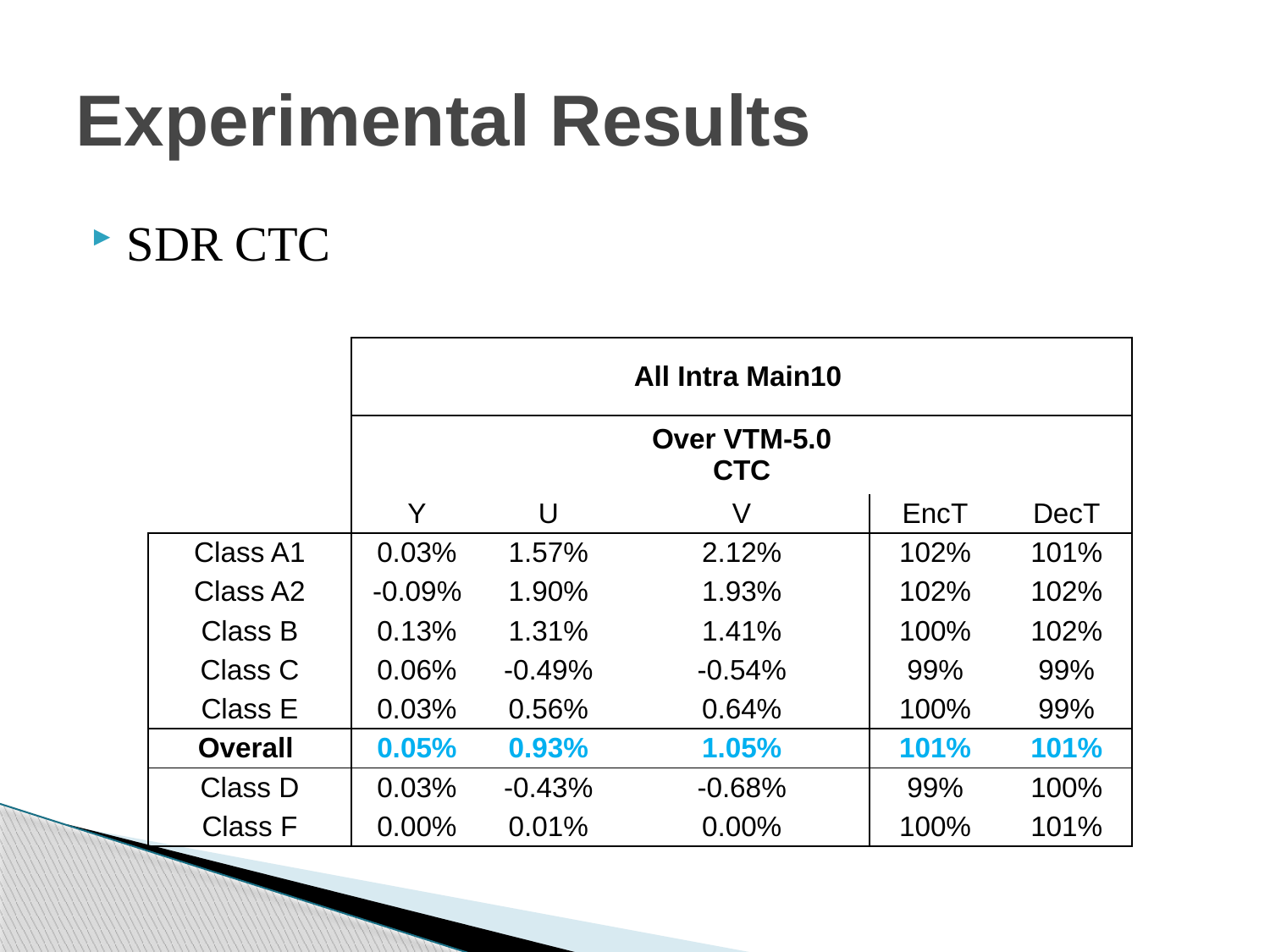

# Experimental Results
SDR CTC

|  |  |  | All Intra Main10 |  |  |
| --- | --- | --- | --- | --- | --- |
|  |  |  | Over VTM-5.0 CTC |  |  |
|  | Y | U | V | EncT | DecT |
| Class A1 | 0.03% | 1.57% | 2.12% | 102% | 101% |
| Class A2 | -0.09% | 1.90% | 1.93% | 102% | 102% |
| Class B | 0.13% | 1.31% | 1.41% | 100% | 102% |
| Class C | 0.06% | -0.49% | -0.54% | 99% | 99% |
| Class E | 0.03% | 0.56% | 0.64% | 100% | 99% |
| Overall | 0.05% | 0.93% | 1.05% | 101% | 101% |
| Class D | 0.03% | -0.43% | -0.68% | 99% | 100% |
| Class F | 0.00% | 0.01% | 0.00% | 100% | 101% |